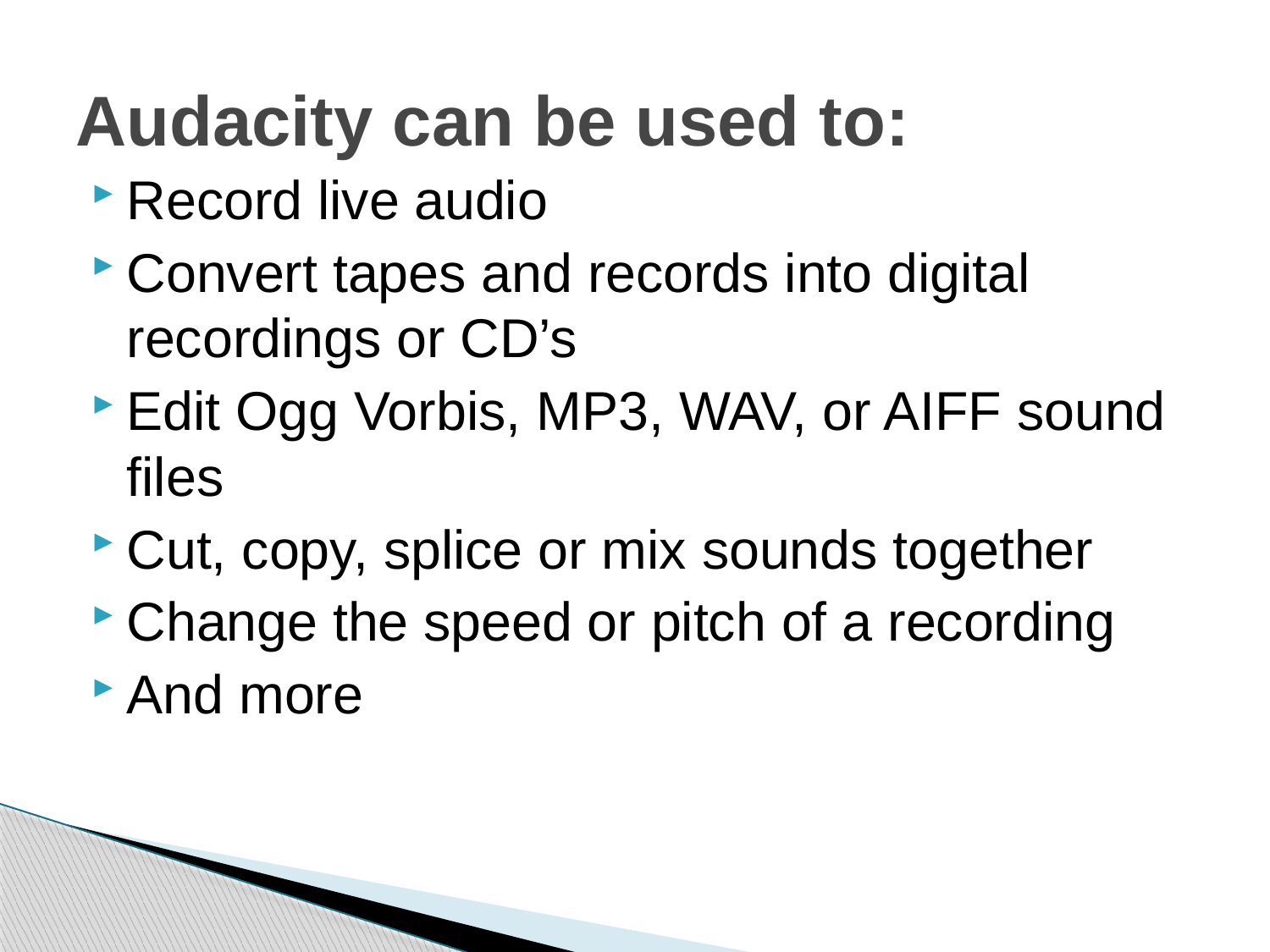

# Audacity can be used to:
Record live audio
Convert tapes and records into digital recordings or CD’s
Edit Ogg Vorbis, MP3, WAV, or AIFF sound files
Cut, copy, splice or mix sounds together
Change the speed or pitch of a recording
And more